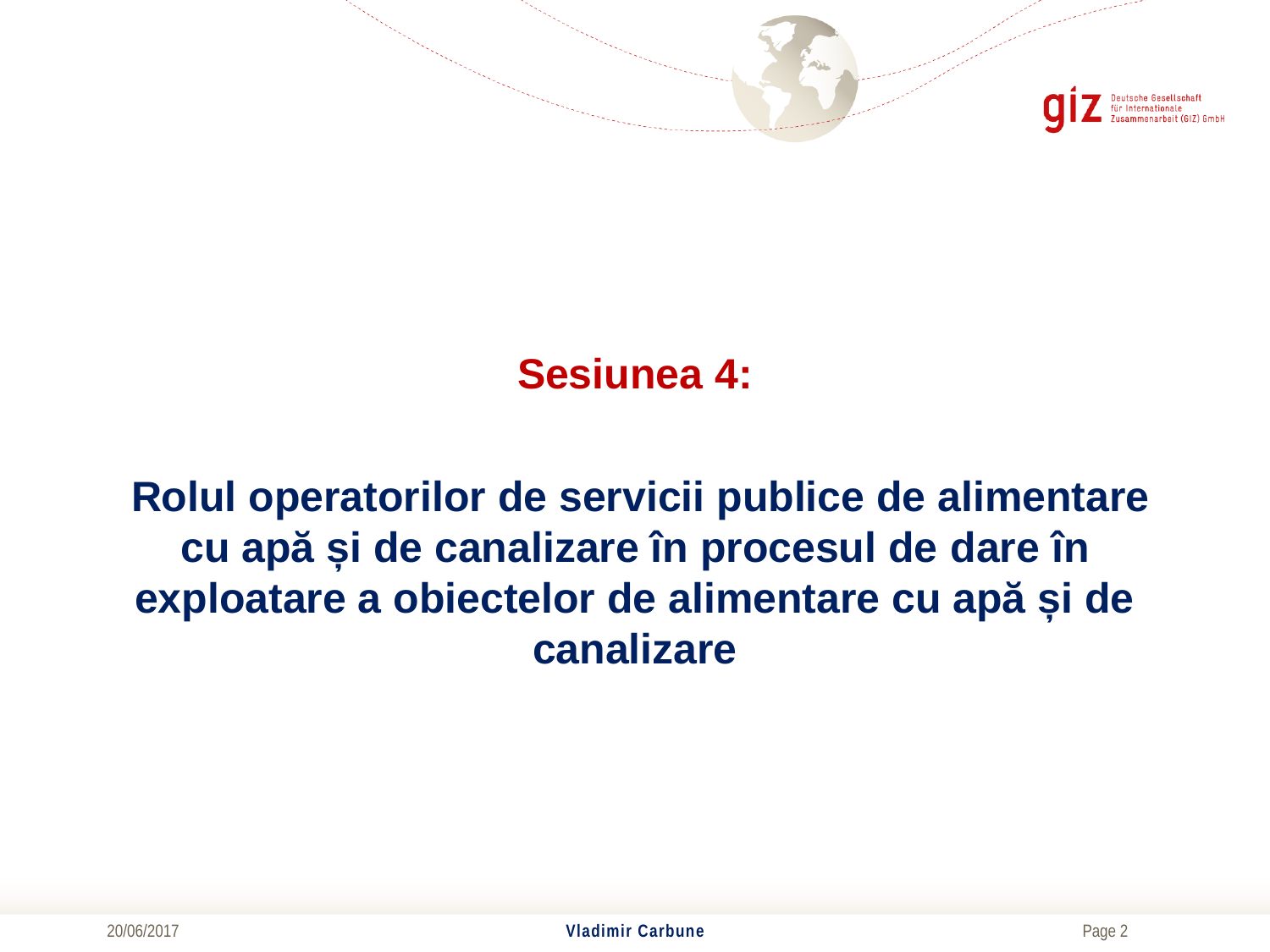

#
Sesiunea 4:
 Rolul operatorilor de servicii publice de alimentare cu apă și de canalizare în procesul de dare în exploatare a obiectelor de alimentare cu apă și de canalizare
20/06/2017
Vladimir Carbune